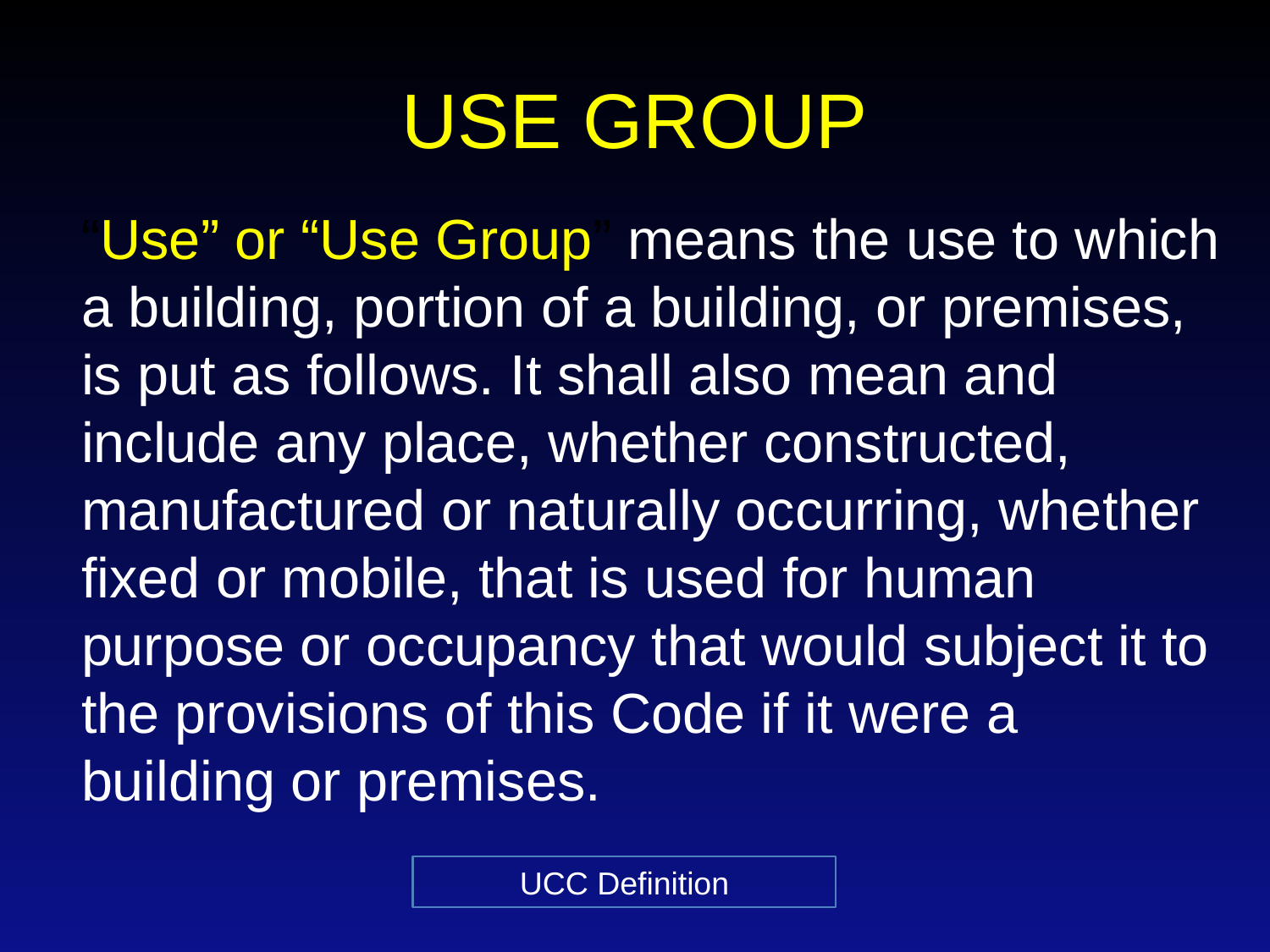

# USE GROUP
“Use” or “Use Group” means the use to which a building, portion of a building, or premises, is put as follows. It shall also mean and include any place, whether constructed, manufactured or naturally occurring, whether fixed or mobile, that is used for human purpose or occupancy that would subject it to the provisions of this Code if it were a building or premises.

UCC Definition